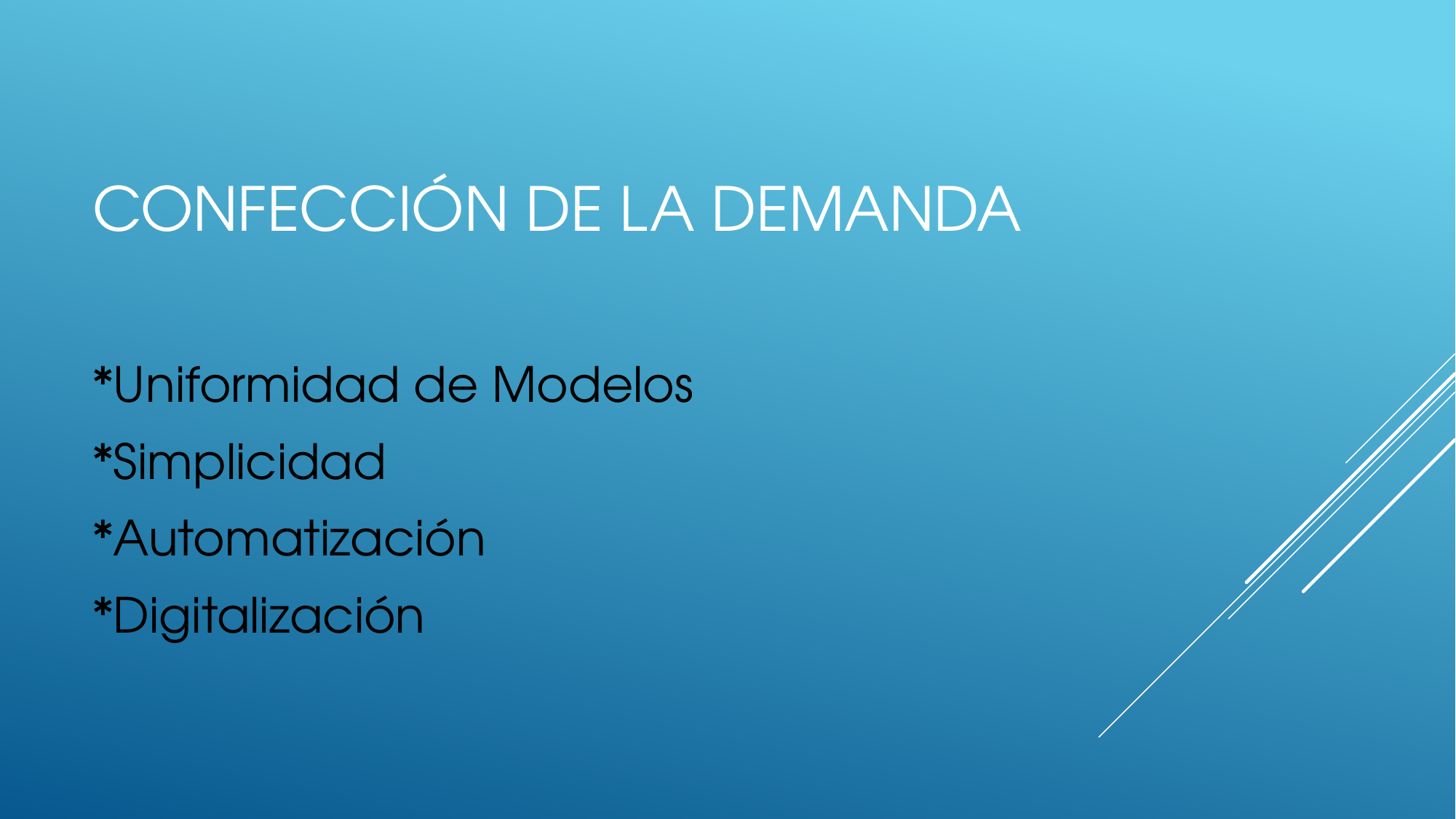

# Confección de la Demanda
*Uniformidad de Modelos
*Simplicidad
*Automatización
*Digitalización